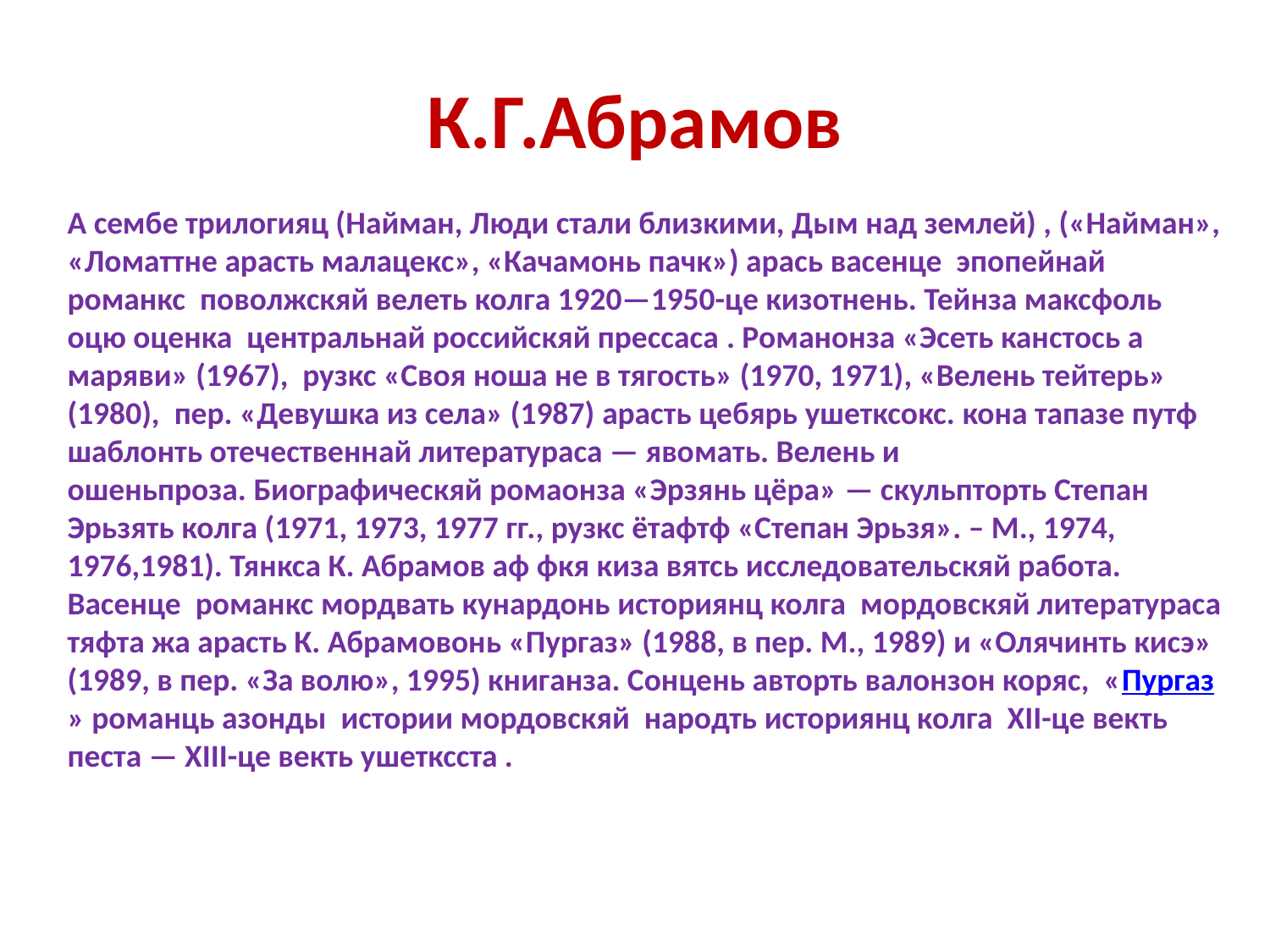

# К.Г.Абрамов
А сембе трилогияц (Найман, Люди стали близкими, Дым над землей) , («Найман», «Ломаттне арасть малацекс», «Качамонь пачк») арась васенце  эпопейнай романкс  поволжскяй велеть колга 1920—1950-це кизотнень. Тейнза максфоль оцю оценка  центральнай российскяй прессаса . Романонза «Эсеть канстось а маряви» (1967),  рузкс «Своя ноша не в тягость» (1970, 1971), «Велень тейтерь» (1980),  пер. «Девушка из села» (1987) арасть цебярь ушетксокс. кона тапазе путф шаблонть отечественнай литератураса — явомать. Велень и ошеньпроза. Биографическяй ромаонза «Эрзянь цёра» — скульпторть Степан Эрьзять колга (1971, 1973, 1977 гг., рузкс ётафтф «Степан Эрьзя». – М., 1974, 1976,1981). Тянкса К. Абрамов аф фкя киза вятсь исследовательскяй работа. Васенце  романкс мордвать кунардонь историянц колга  мордовскяй литератураса тяфта жа арасть К. Абрамовонь «Пургаз» (1988, в пер. М., 1989) и «Олячинть кисэ» (1989, в пер. «За волю», 1995) книганза. Сонцень авторть валонзон коряс,  «Пургаз» романць азонды  истории мордовскяй  народть историянц колга  XII-це векть песта — XIII-це векть ушетксста .